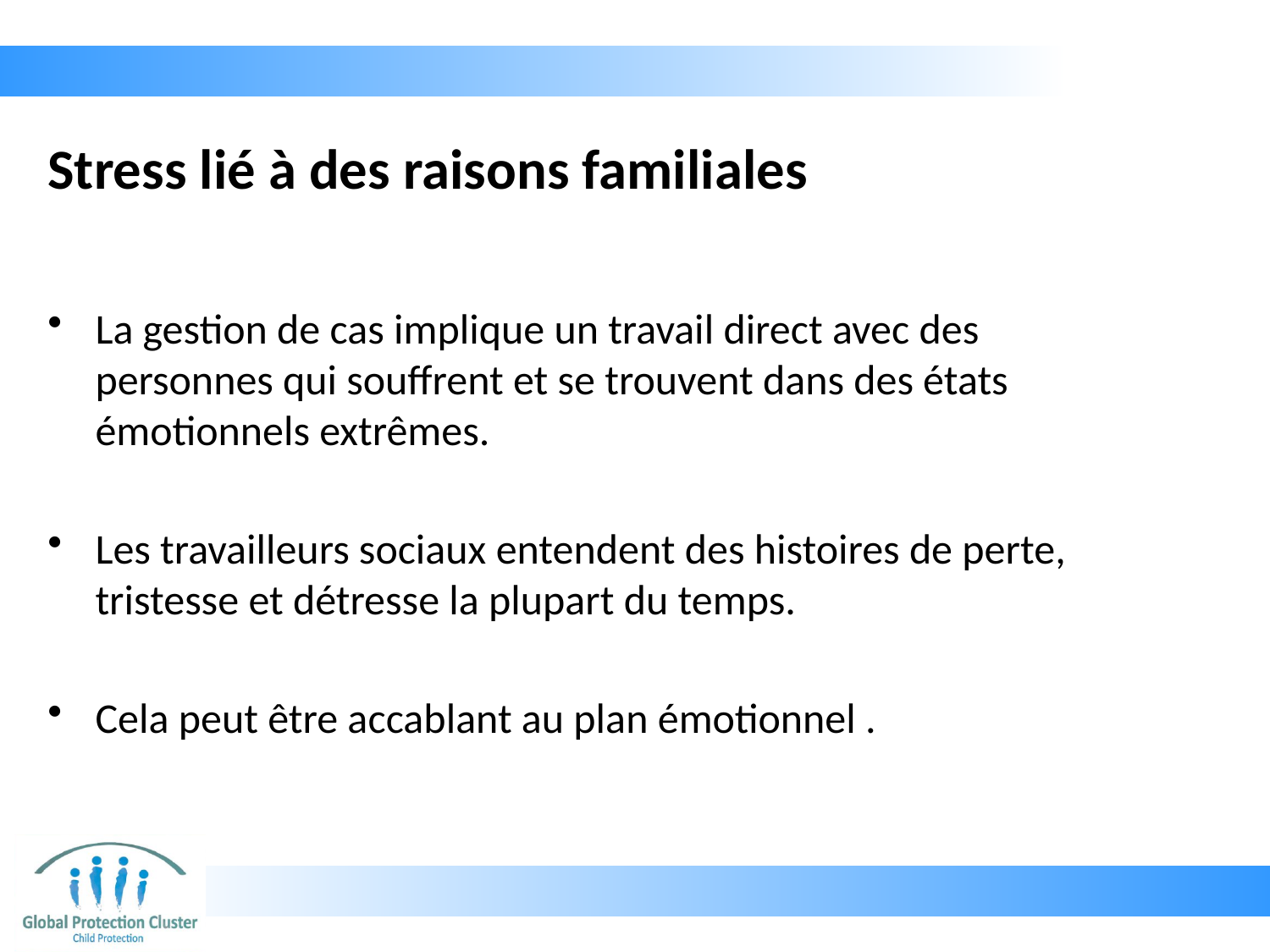

# Stress lié à des raisons familiales

La gestion de cas implique un travail direct avec des personnes qui souffrent et se trouvent dans des états émotionnels extrêmes.

Les travailleurs sociaux entendent des histoires de perte, tristesse et détresse la plupart du temps.

Cela peut être accablant au plan émotionnel .